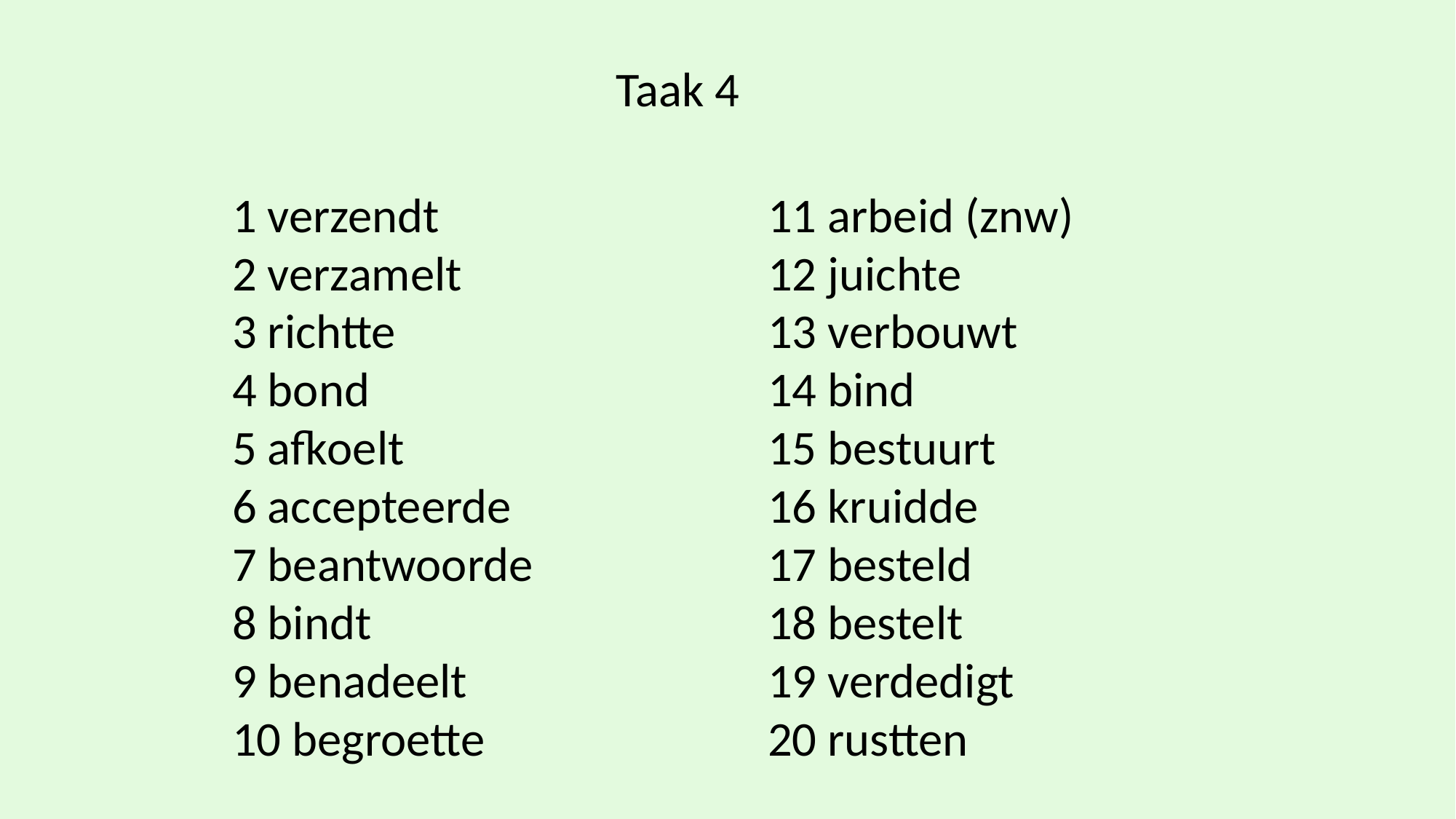

Taak 4
1 verzendt
2 verzamelt
3 richtte
4 bond
5 afkoelt
6 accepteerde
7 beantwoorde
8 bindt
9 benadeelt
10 begroette
11 arbeid (znw)
12 juichte
13 verbouwt
14 bind
15 bestuurt
16 kruidde
17 besteld
18 bestelt
19 verdedigt
20 rustten